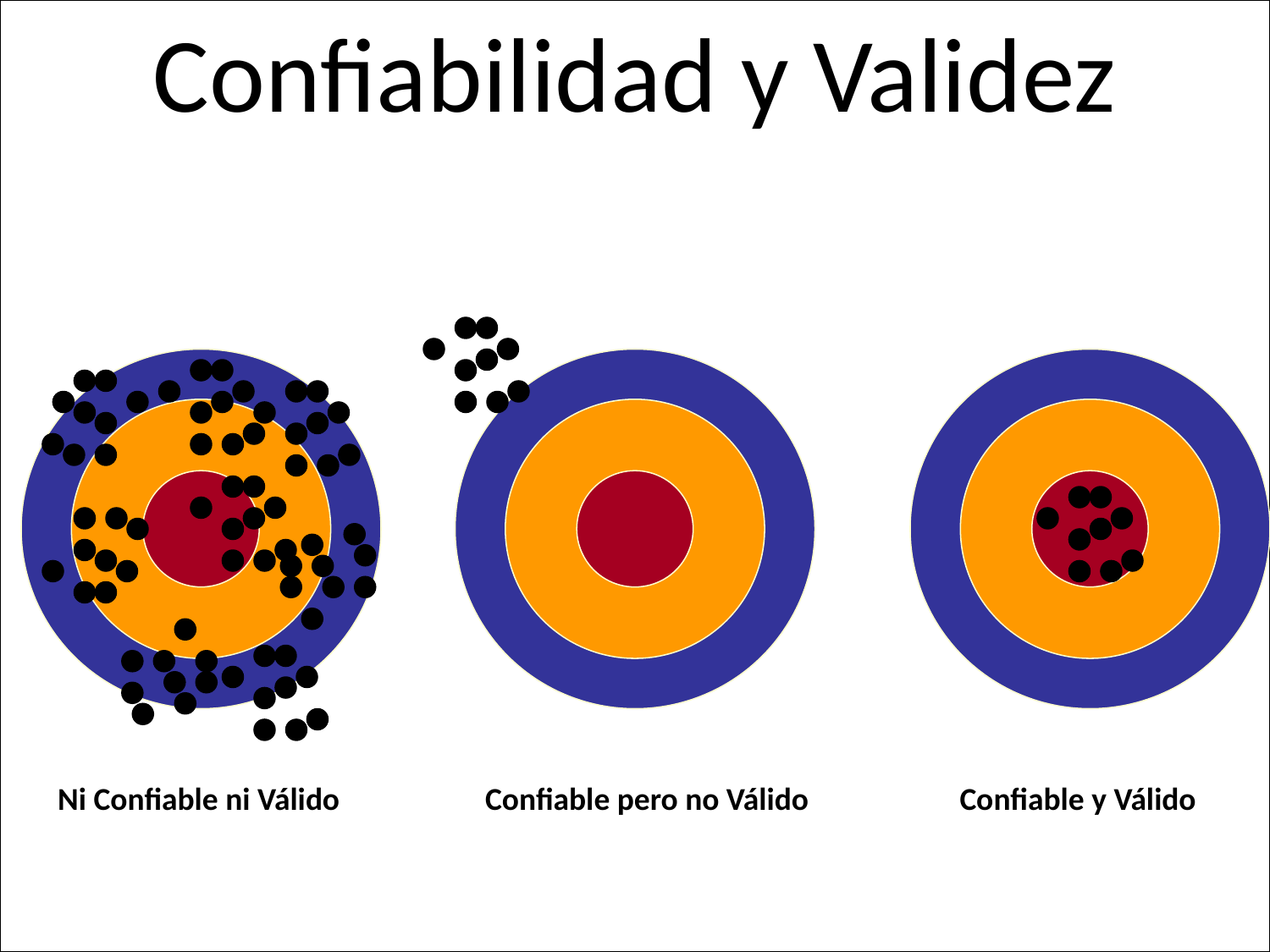

Confiabilidad y Validez

Ni Confiable ni Válido
Confiable pero no Válido
Confiable y Válido